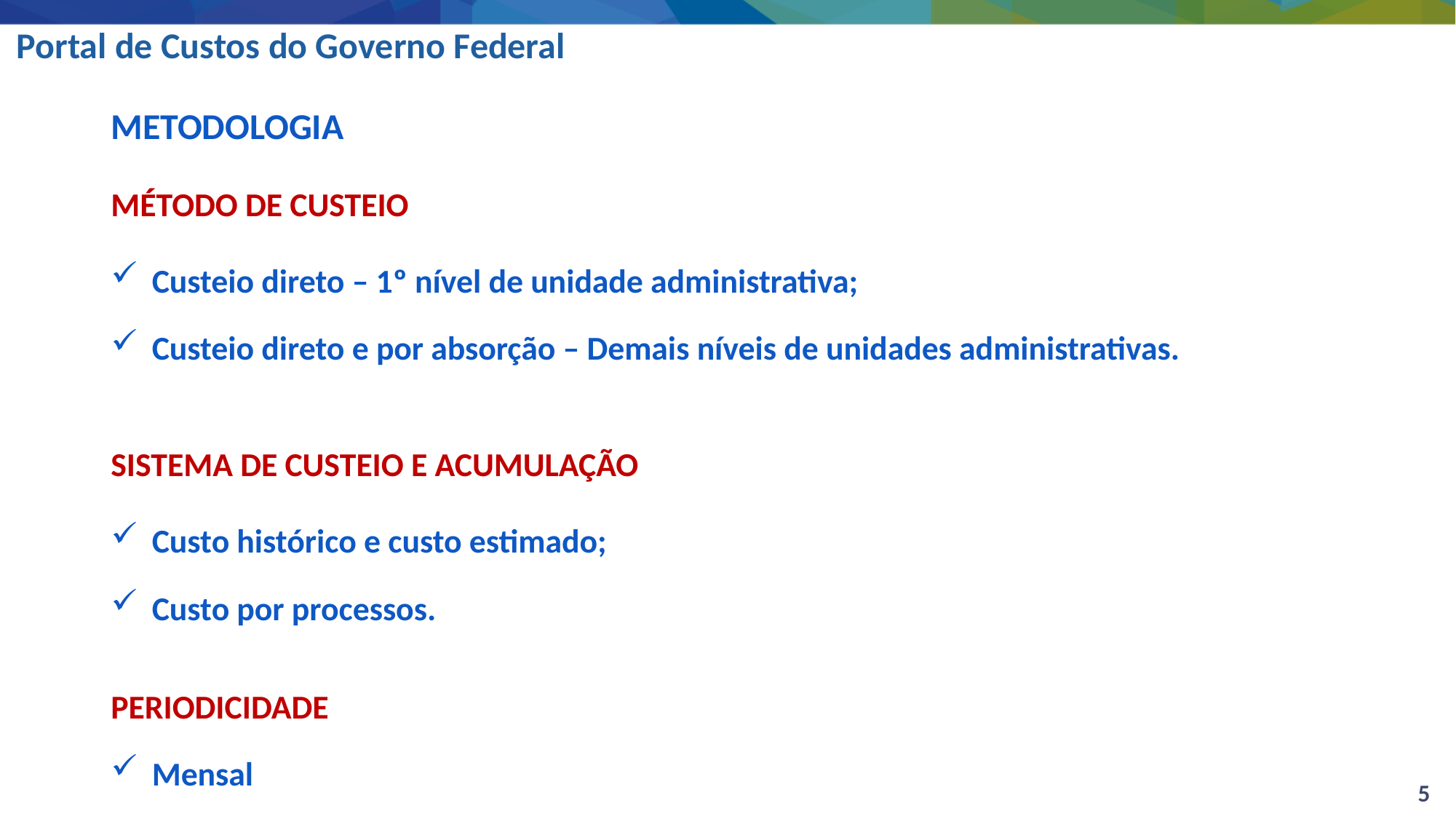

# Portal de Custos do Governo Federal
METODOLOGIA

MÉTODO DE CUSTEIO

Custeio direto – 1º nível de unidade administrativa;

Custeio direto e por absorção – Demais níveis de unidades administrativas.

SISTEMA DE CUSTEIO E ACUMULAÇÃO

Custo histórico e custo estimado;

Custo por processos.

PERIODICIDADE

Mensal

5